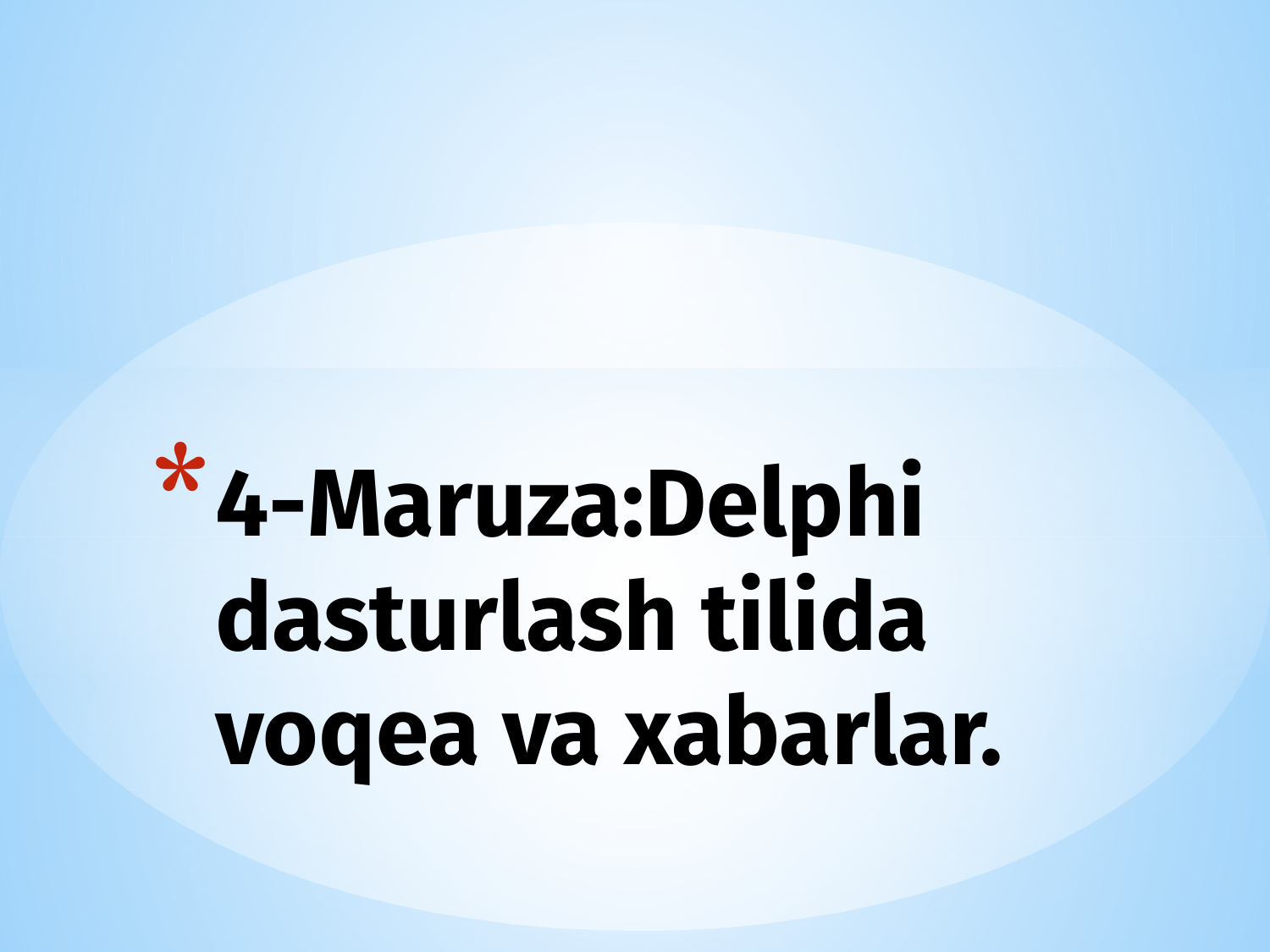

# 4-Maruza:Delphi dasturlash tilida voqea va xabarlar.